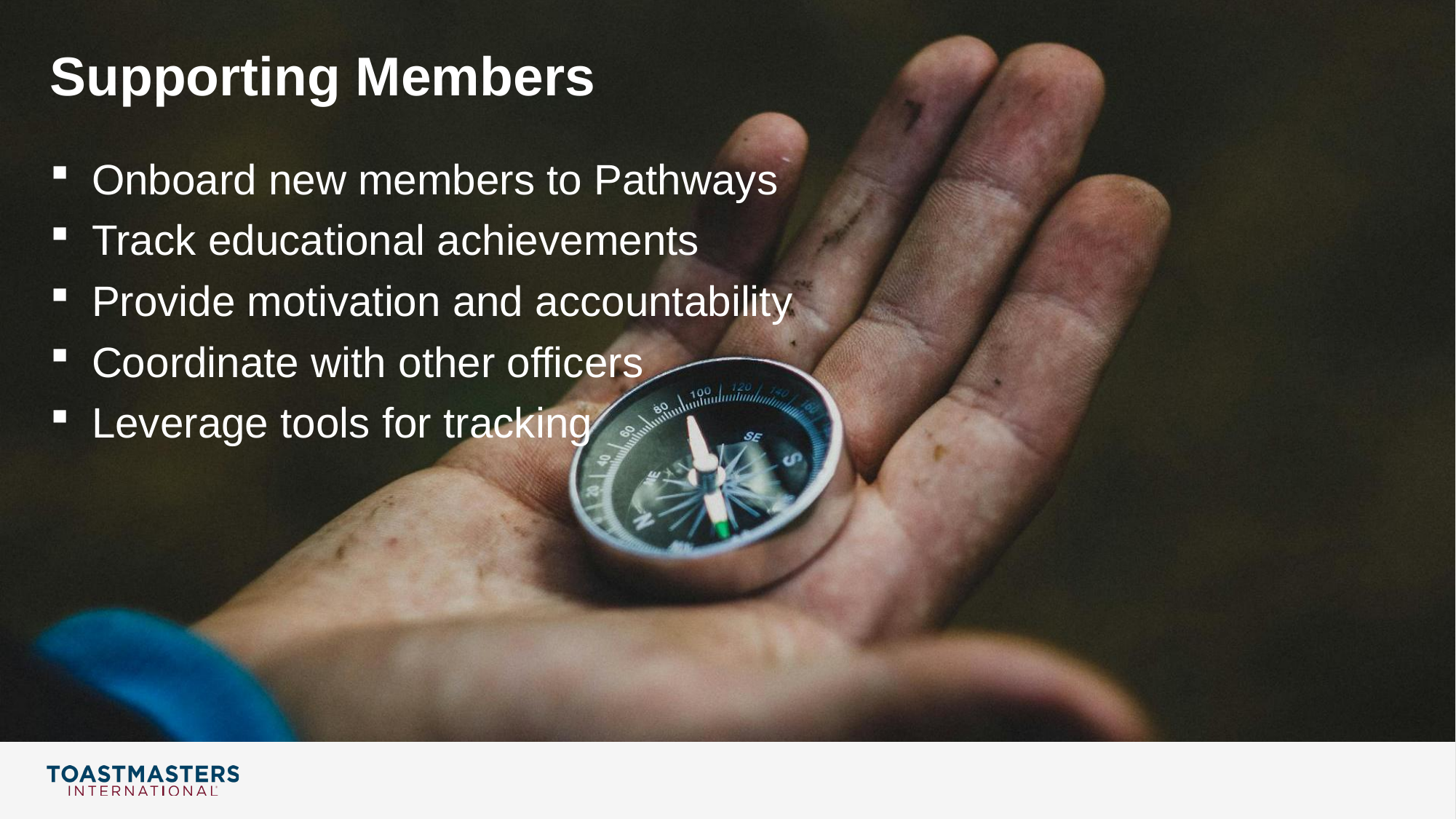

# Supporting Members
Onboard new members to Pathways
Track educational achievements
Provide motivation and accountability
Coordinate with other officers
Leverage tools for tracking